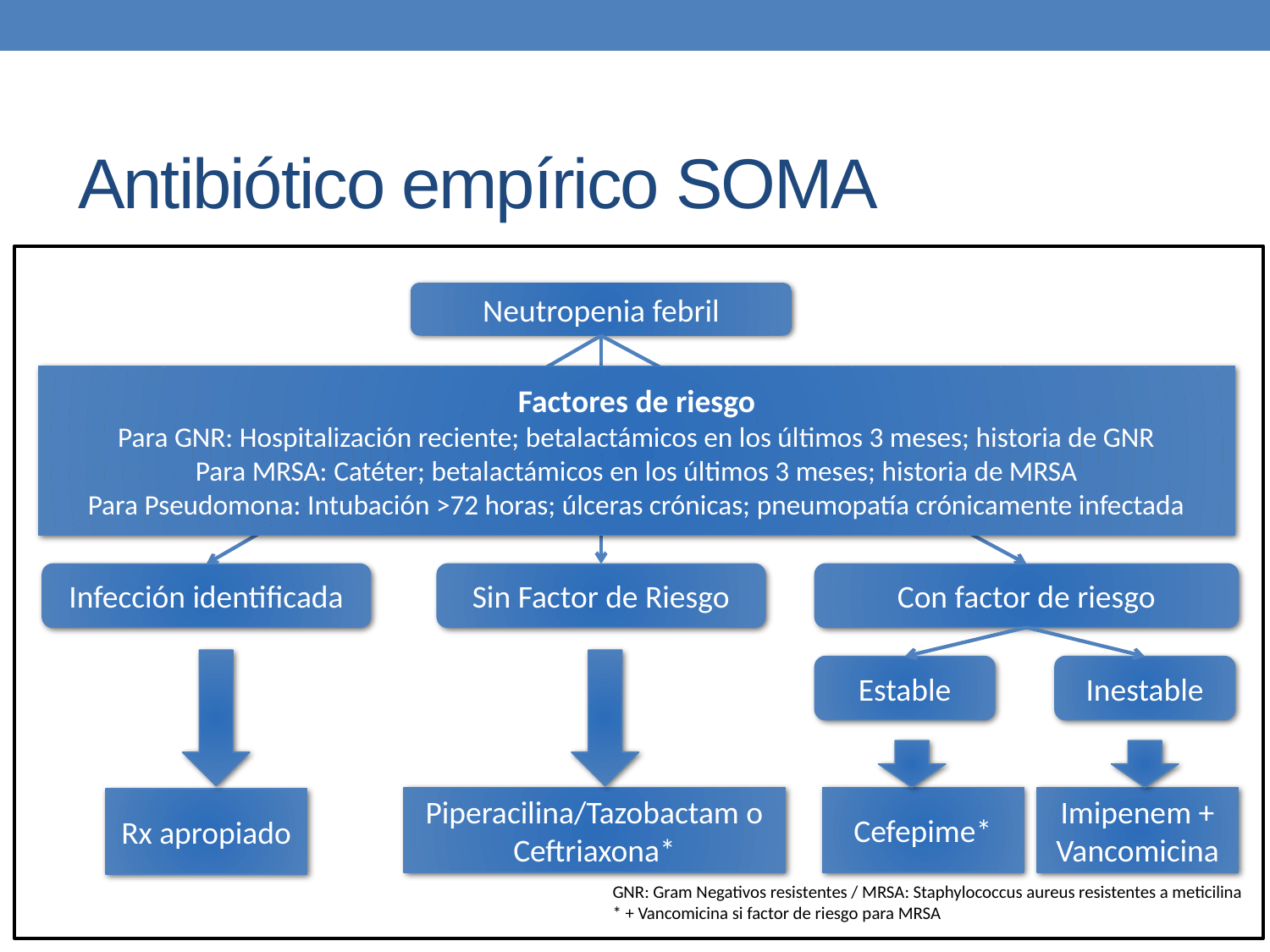

# Antibiótico empírico SOMA

Neutropenia febril
Factores de riesgo
Para GNR: Hospitalización reciente; betalactámicos en los últimos 3 meses; historia de GNR
Para MRSA: Catéter; betalactámicos en los últimos 3 meses; historia de MRSA
Para Pseudomona: Intubación >72 horas; úlceras crónicas; pneumopatía crónicamente infectada
Infección identificada
Sin Factor de Riesgo
Con factor de riesgo

Estable
Inestable

Piperacilina/Tazobactam o Ceftriaxona*
Cefepime*
Imipenem + Vancomicina
Rx apropiado
GNR: Gram Negativos resistentes / MRSA: Staphylococcus aureus resistentes a meticilina
* + Vancomicina si factor de riesgo para MRSA